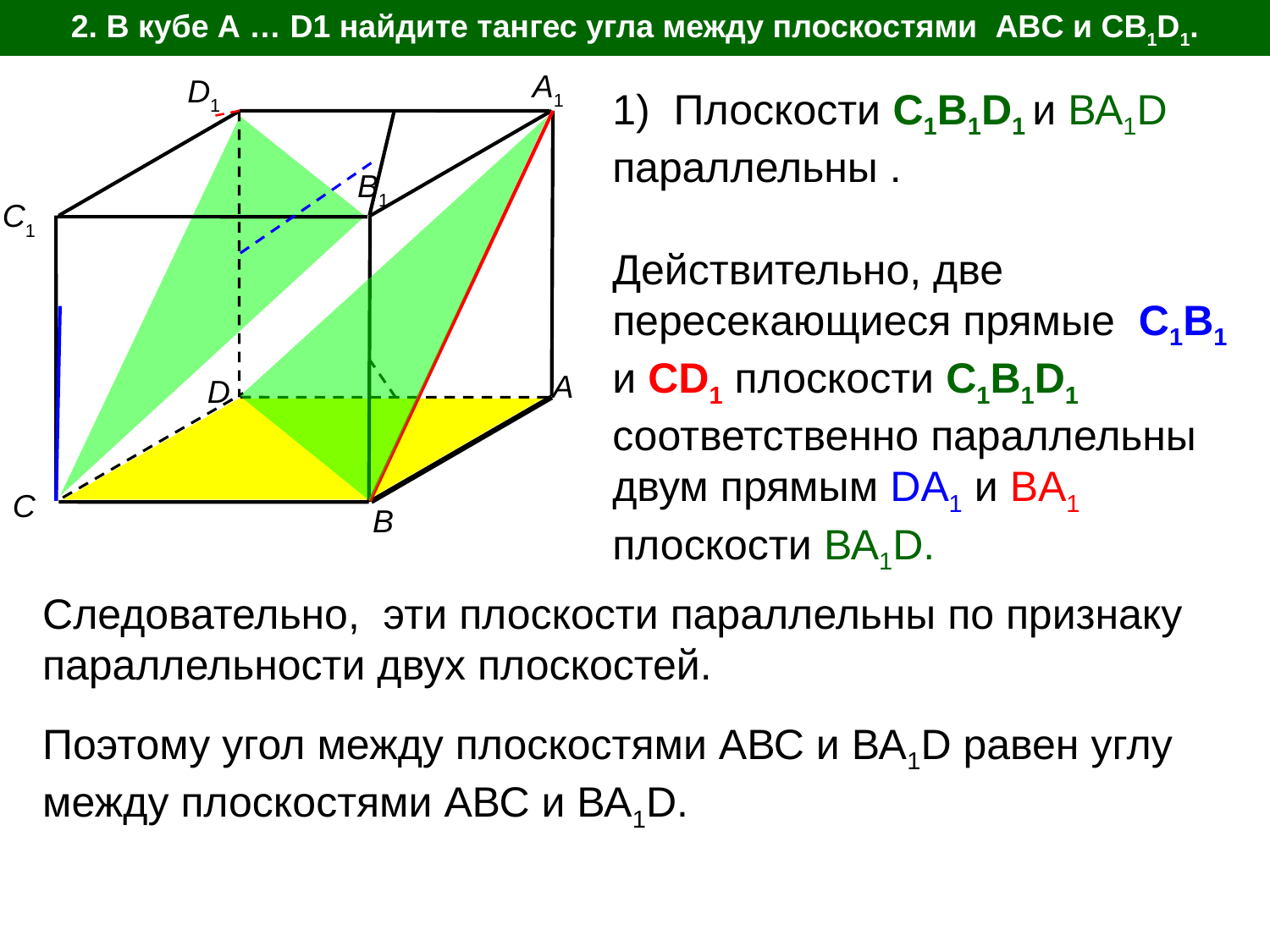

2. В кубе А … D1 найдите тангес угла между плоскостями  ABC и CB1D1.
A1
D1

B1
C1

A
D

C
B

1)  Плоскости С1В1D1 и ВА1D параллельны .

Действительно, две пересекающиеся прямые  С1В1  и СD1 плоскости С1В1D1 соответственно параллельны двум прямым DA1 и ВA1 плоскости ВА1D.

Следовательно,  эти плоскости параллельны по признаку параллельности двух плоскостей.
Поэтому угол между плоскостями АВС и ВА1D равен углу между плоскостями АВС и ВА1D.